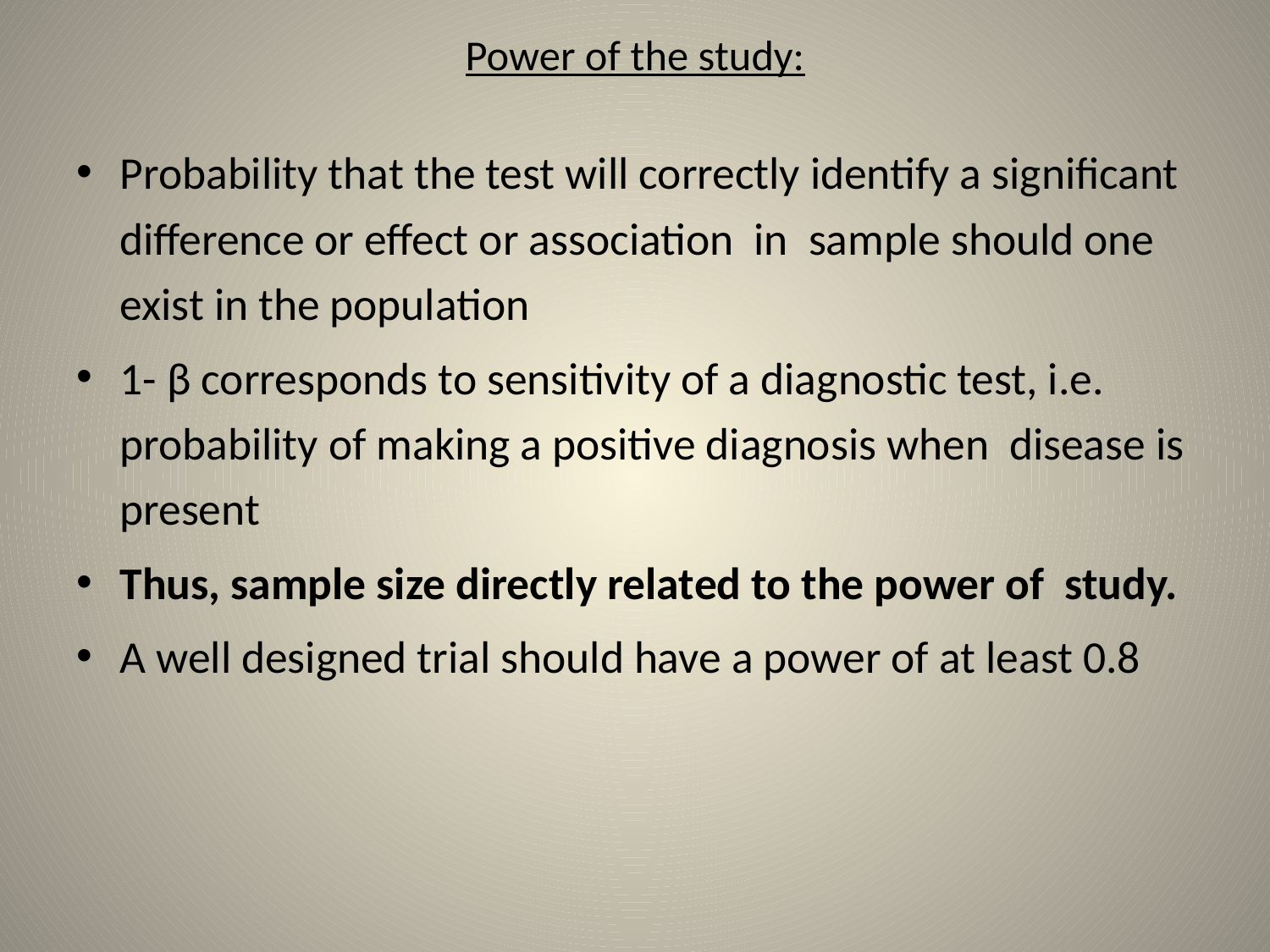

# Power of the study:
Probability that the test will correctly identify a significant difference or effect or association  in  sample should one exist in the population
1- β corresponds to sensitivity of a diagnostic test, i.e.  probability of making a positive diagnosis when  disease is present
Thus, sample size directly related to the power of  study.
A well designed trial should have a power of at least 0.8